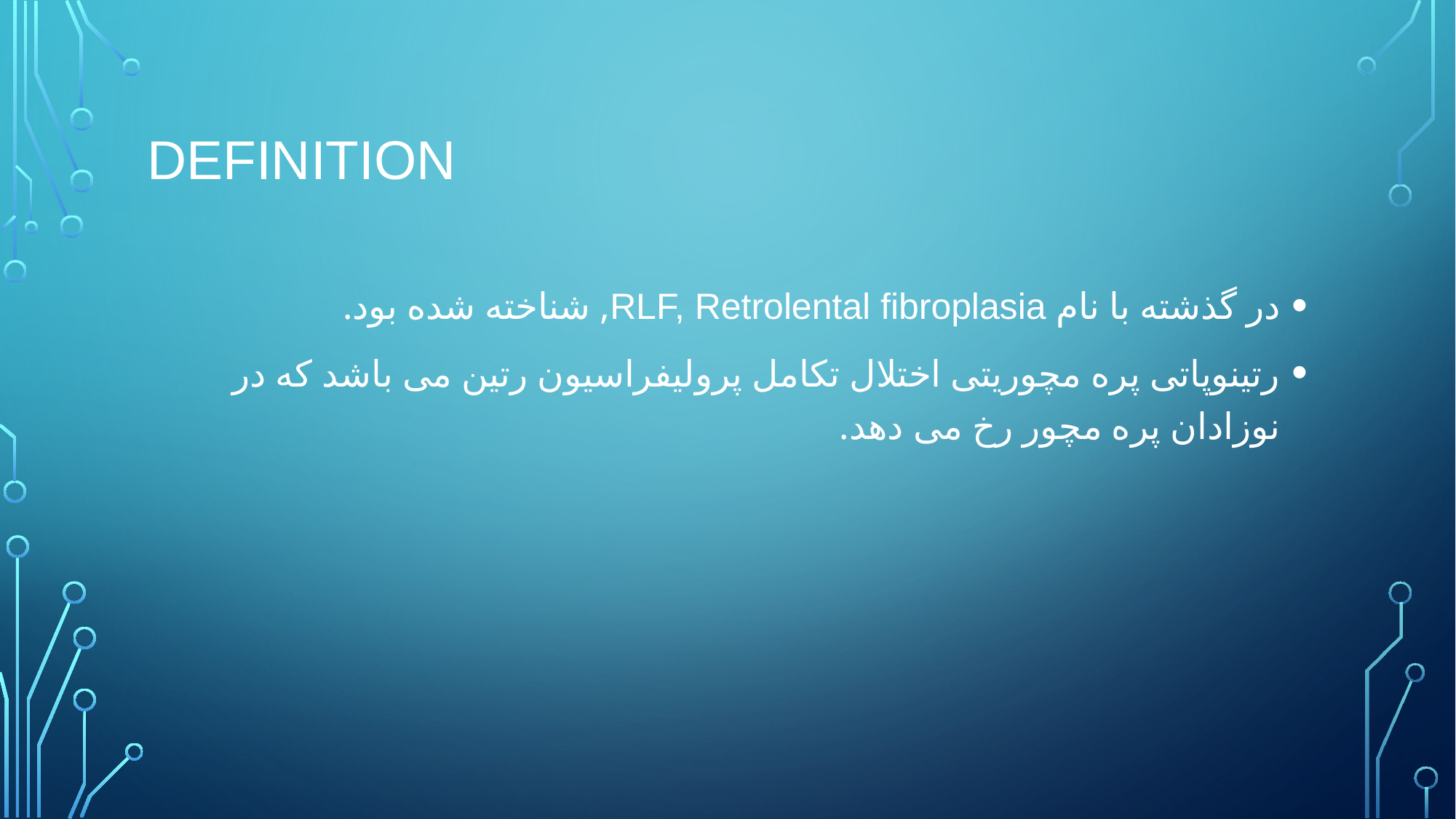

# Definition
در گذشته با نام RLF, Retrolental fibroplasia, شناخته شده بود.
رتینوپاتی پره مچوریتی اختلال تکامل پرولیفراسیون رتین می باشد که در نوزادان پره مچور رخ می دهد.